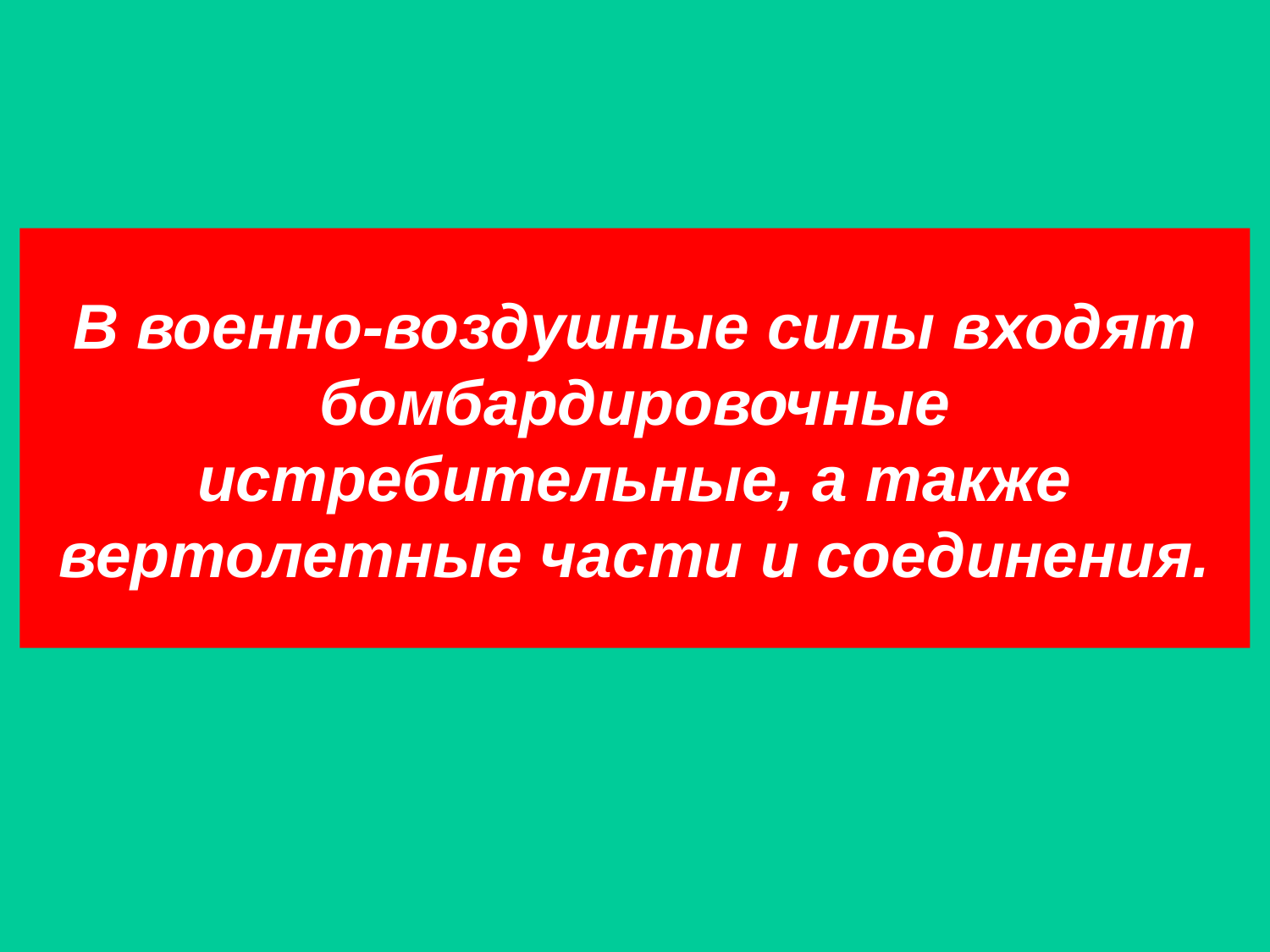

В военно-воздушные силы входят бомбардировочные истребительные, а также вертолетные части и соединения.